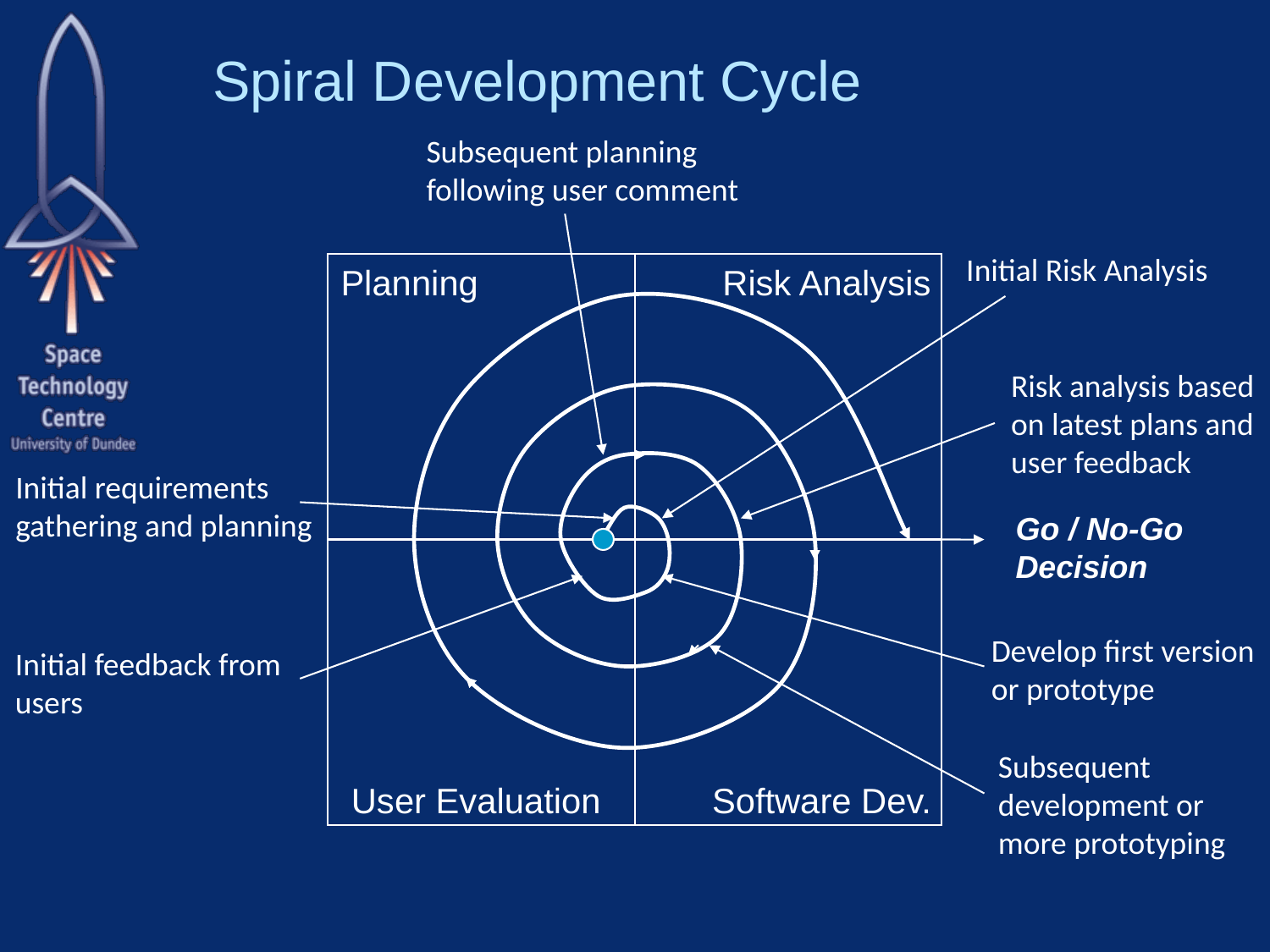

# Spiral Development Cycle
Subsequent planning
following user comment

Initial Risk Analysis

Planning
Risk Analysis

Risk analysis based
on latest plans and
user feedback

Initial requirements
gathering and planning

Go / No-Go
Decision

Develop first version
or prototype
Initial feedback from
users

Subsequent
development or
more prototyping
User Evaluation
Software Dev.